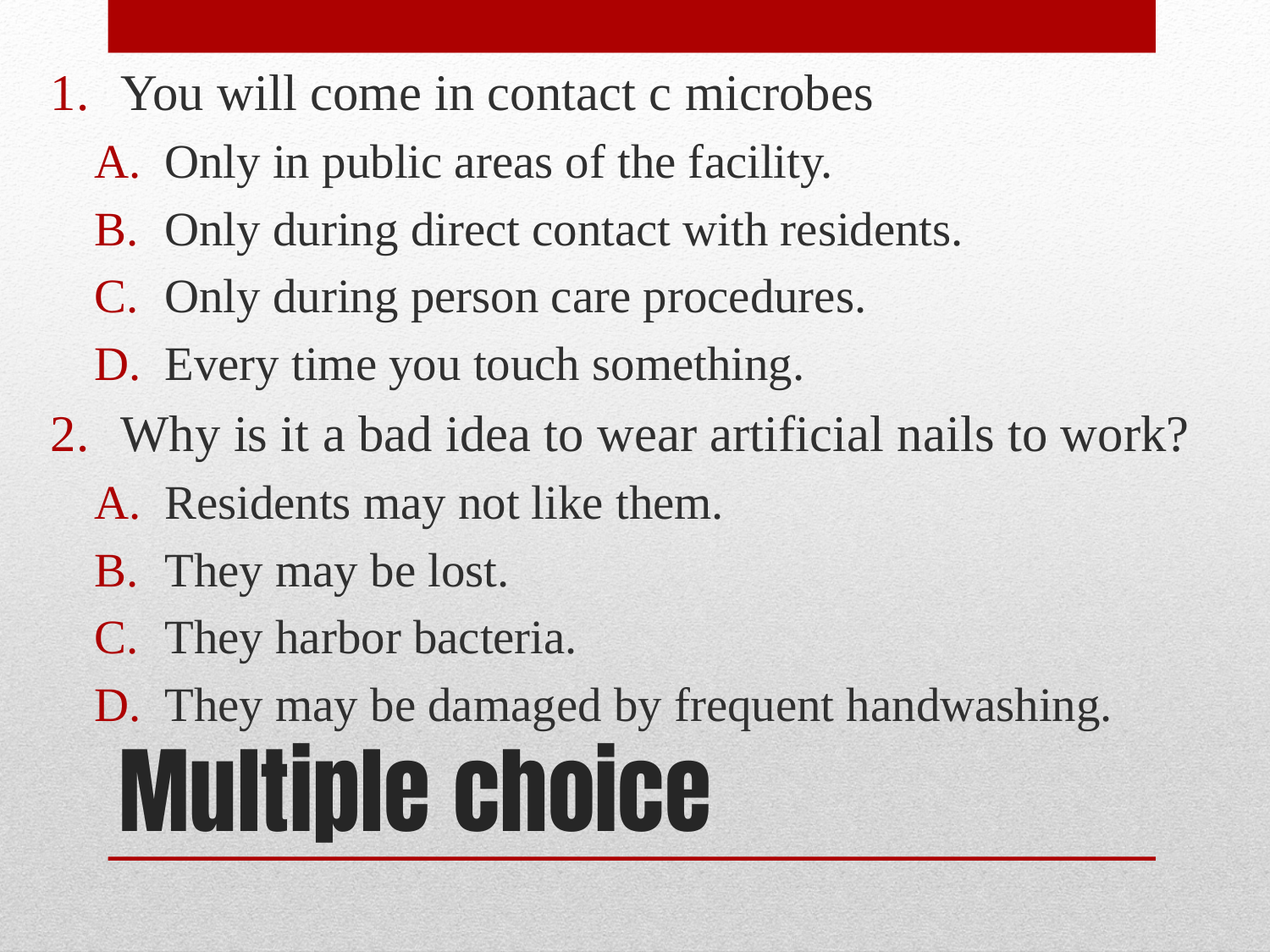

You will come in contact c microbes
Only in public areas of the facility.
Only during direct contact with residents.
Only during person care procedures.
Every time you touch something.
Why is it a bad idea to wear artificial nails to work?
Residents may not like them.
They may be lost.
They harbor bacteria.
They may be damaged by frequent handwashing.
# Multiple choice